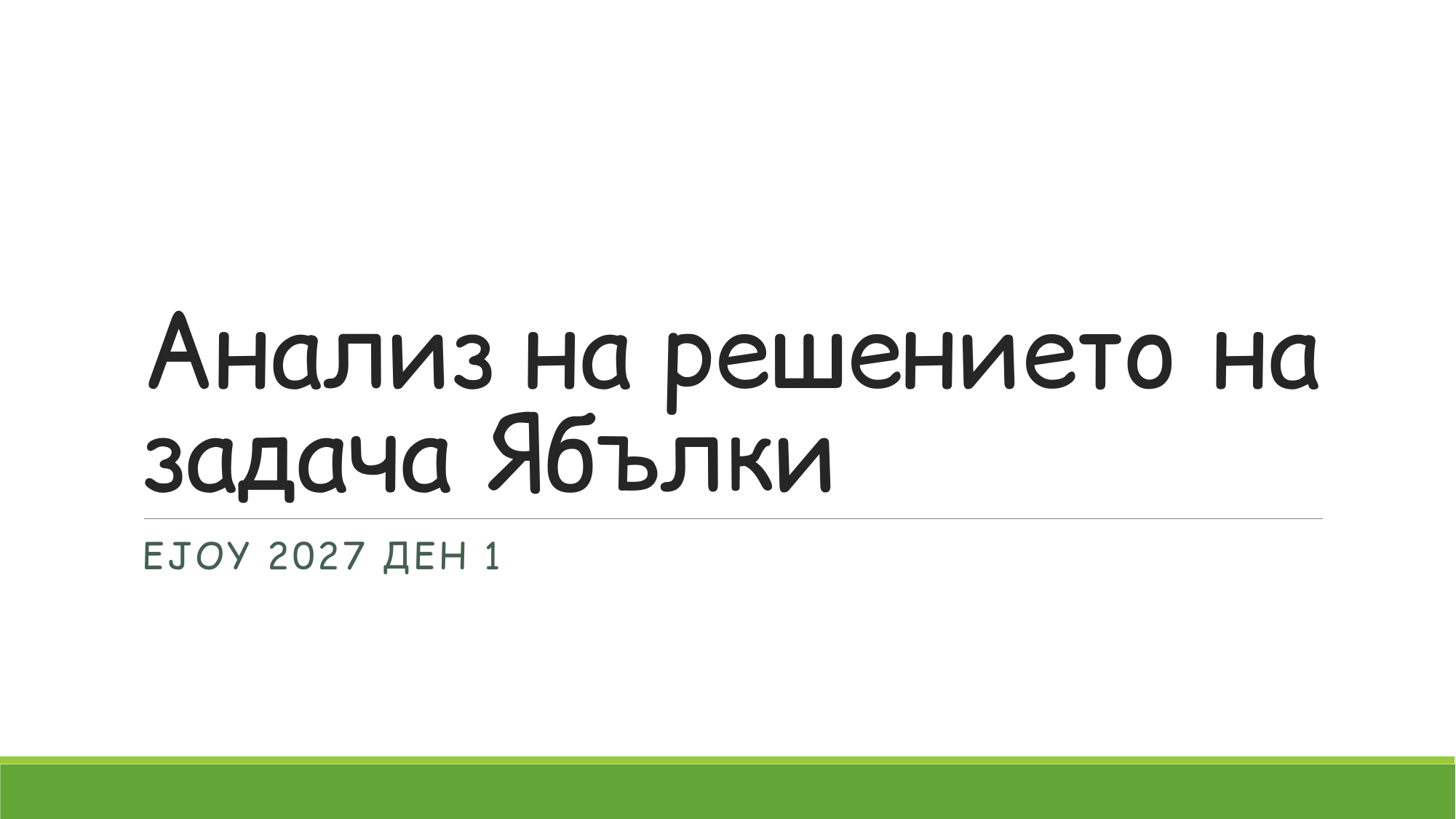

# Анализ на решението на задача Ябълки
Ejoy 2027 ден 1